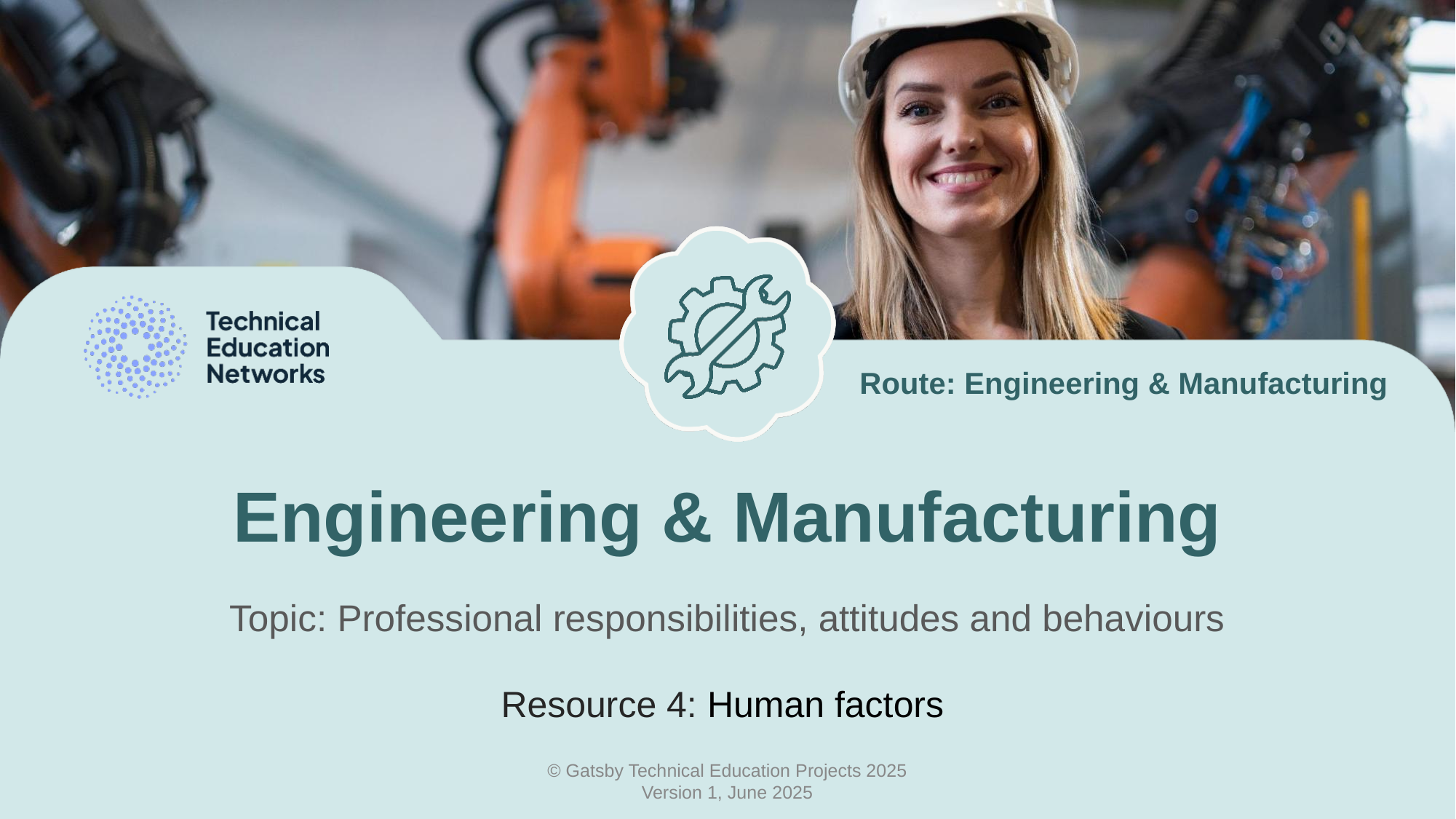

Route: Engineering & Manufacturing
# Engineering & Manufacturing
Topic: Professional responsibilities, attitudes and behaviours
Resource 4: Human factors